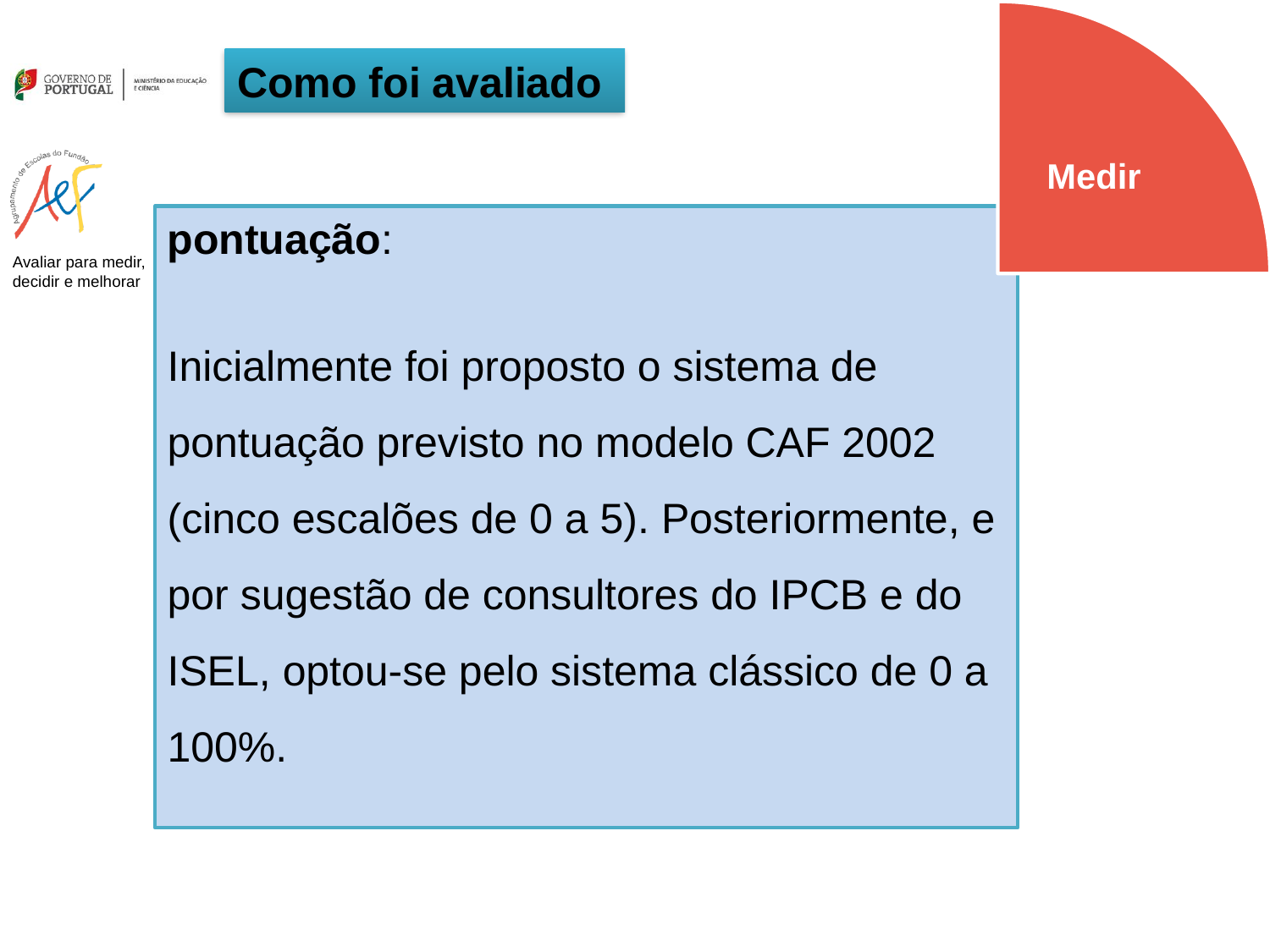

Medir
Como foi avaliado
pontuação:

Inicialmente foi proposto o sistema de pontuação previsto no modelo CAF 2002 (cinco escalões de 0 a 5). Posteriormente, e por sugestão de consultores do IPCB e do ISEL, optou-se pelo sistema clássico de 0 a 100%.